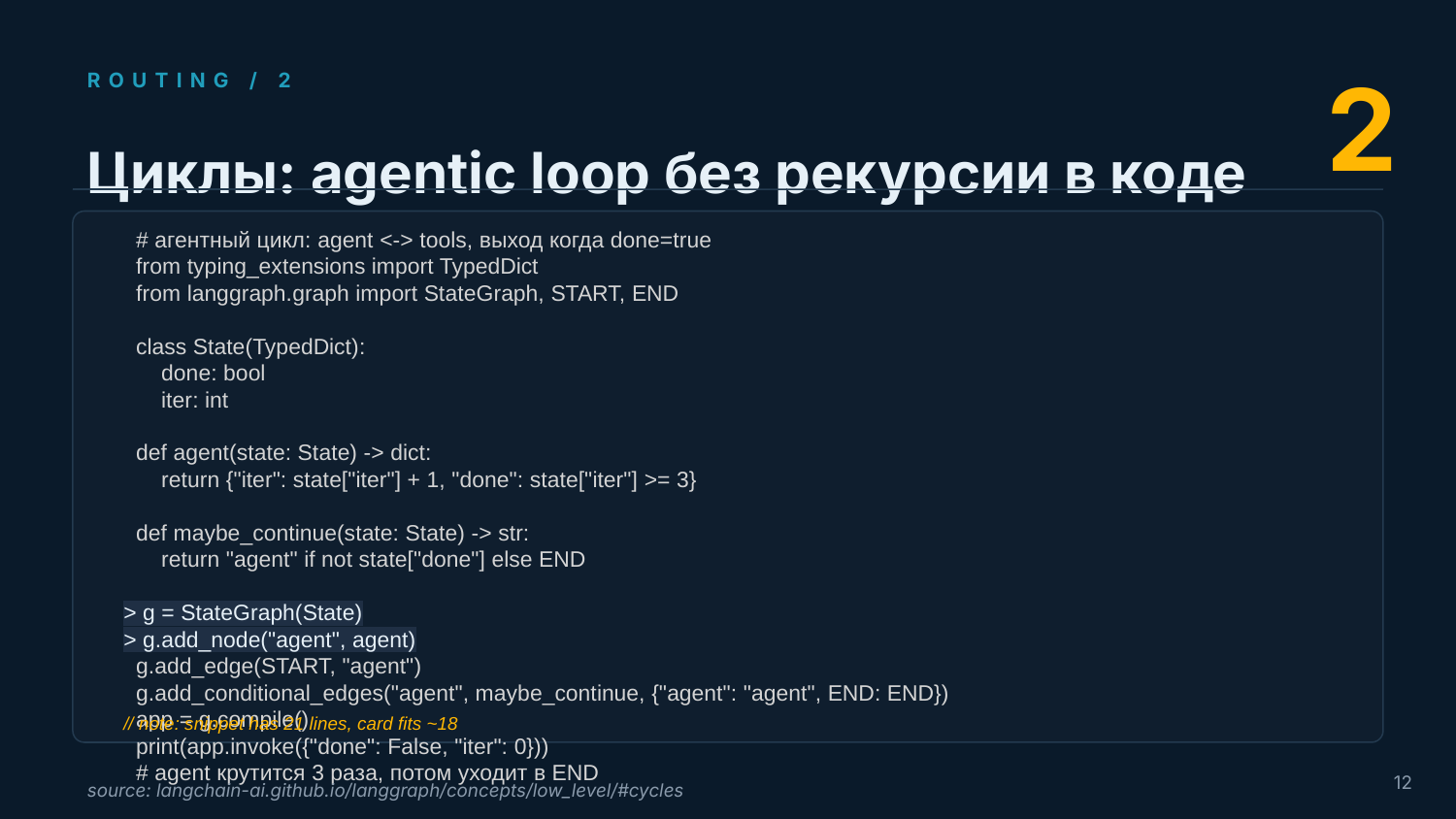

2
ROUTING / 2
Циклы: agentic loop без рекурсии в коде

  # агентный цикл: agent <-> tools, выход когда done=true
  from typing_extensions import TypedDict
  from langgraph.graph import StateGraph, START, END

  class State(TypedDict):
      done: bool
      iter: int

  def agent(state: State) -> dict:
      return {"iter": state["iter"] + 1, "done": state["iter"] >= 3}

  def maybe_continue(state: State) -> str:
      return "agent" if not state["done"] else END

> g = StateGraph(State)
> g.add_node("agent", agent)
  g.add_edge(START, "agent")
  g.add_conditional_edges("agent", maybe_continue, {"agent": "agent", END: END})
  app = g.compile()
  print(app.invoke({"done": False, "iter": 0}))
  # agent крутится 3 раза, потом уходит в END

// note: snippet has 21 lines, card fits ~18
12
source: langchain-ai.github.io/langgraph/concepts/low_level/#cycles